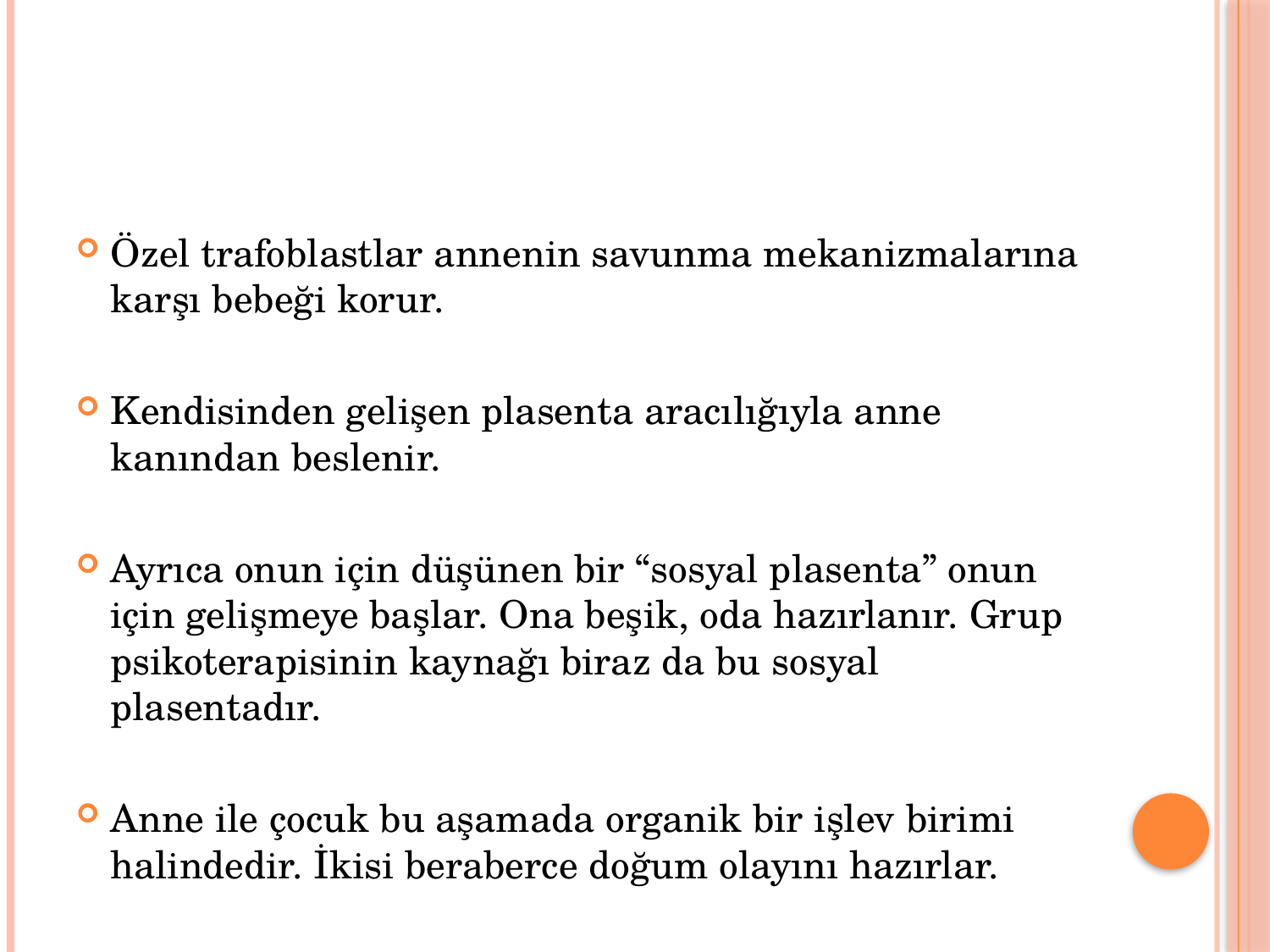

Özel trafoblastlar annenin savunma mekanizmalarına karşı bebeği korur.

Kendisinden gelişen plasenta aracılığıyla anne kanından beslenir.

Ayrıca onun için düşünen bir “sosyal plasenta” onun için gelişmeye başlar. Ona beşik, oda hazırlanır. Grup psikoterapisinin kaynağı biraz da bu sosyal plasentadır.

Anne ile çocuk bu aşamada organik bir işlev birimi halindedir. İkisi beraberce doğum olayını hazırlar.